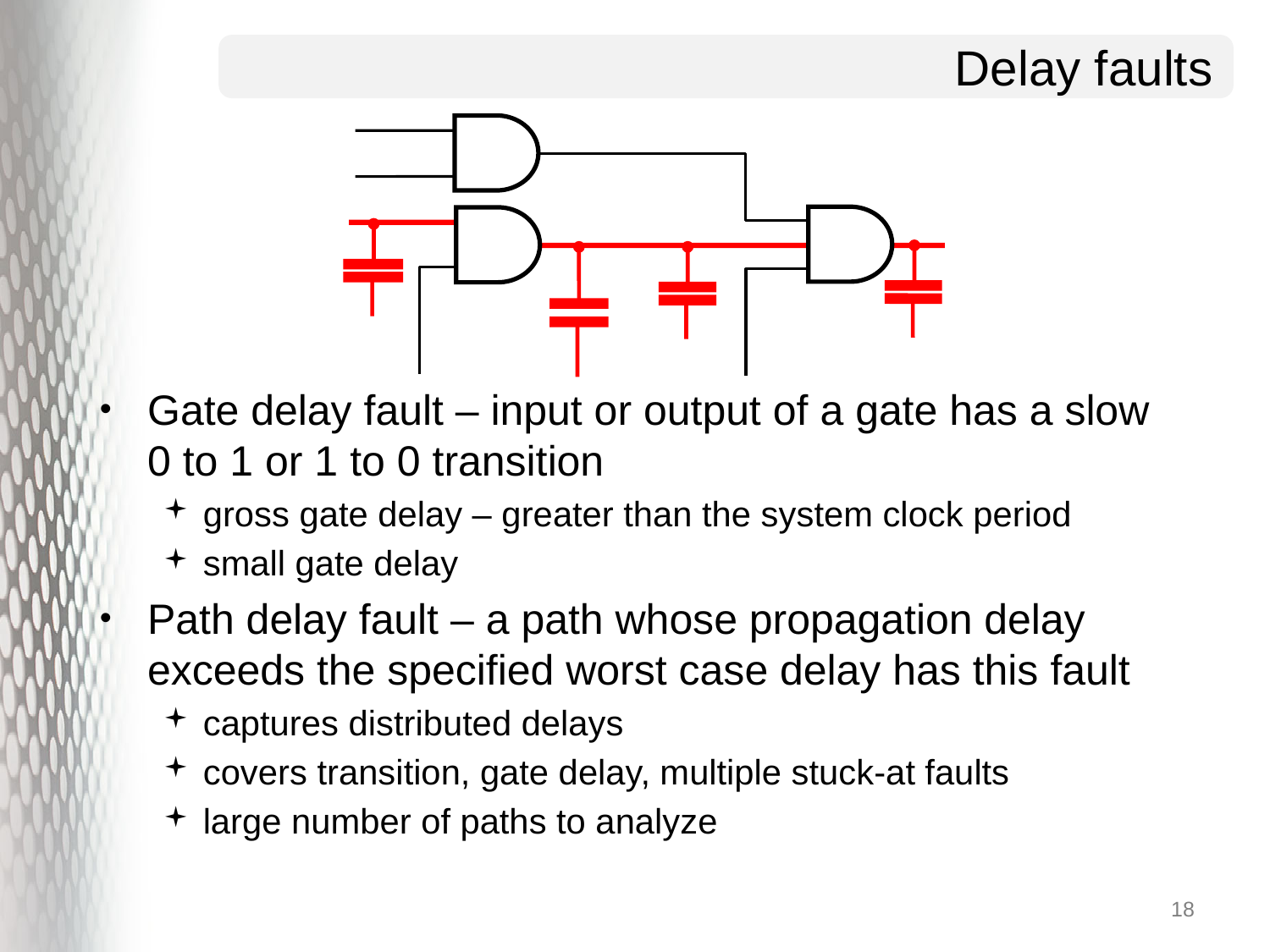

# Delay faults

Gate delay fault – input or output of a gate has a slow 0 to 1 or 1 to 0 transition
gross gate delay – greater than the system clock period
small gate delay
Path delay fault – a path whose propagation delay exceeds the specified worst case delay has this fault
captures distributed delays
covers transition, gate delay, multiple stuck-at faults
large number of paths to analyze